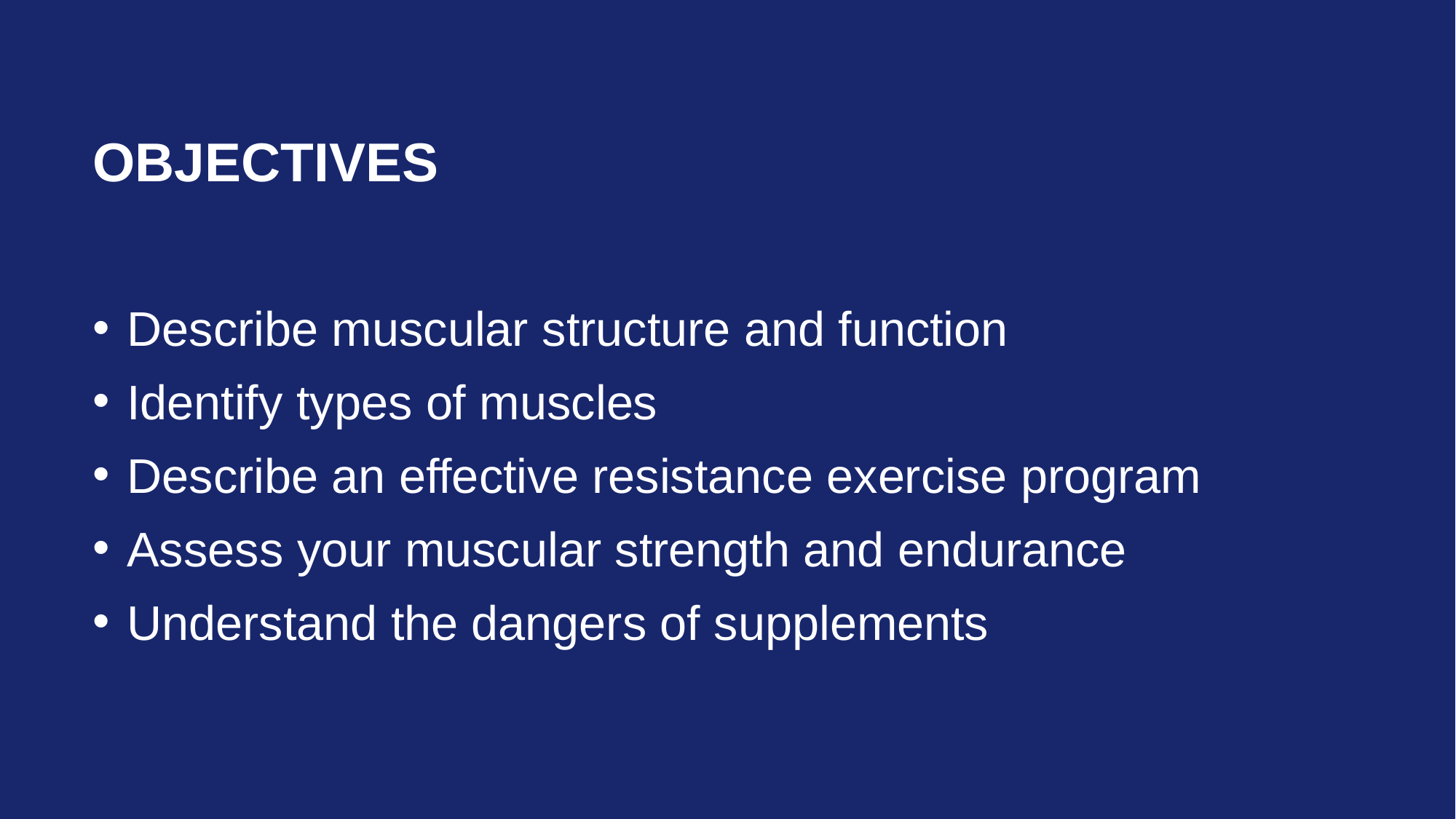

# Objectives
Describe muscular structure and function
Identify types of muscles
Describe an effective resistance exercise program
Assess your muscular strength and endurance
Understand the dangers of supplements